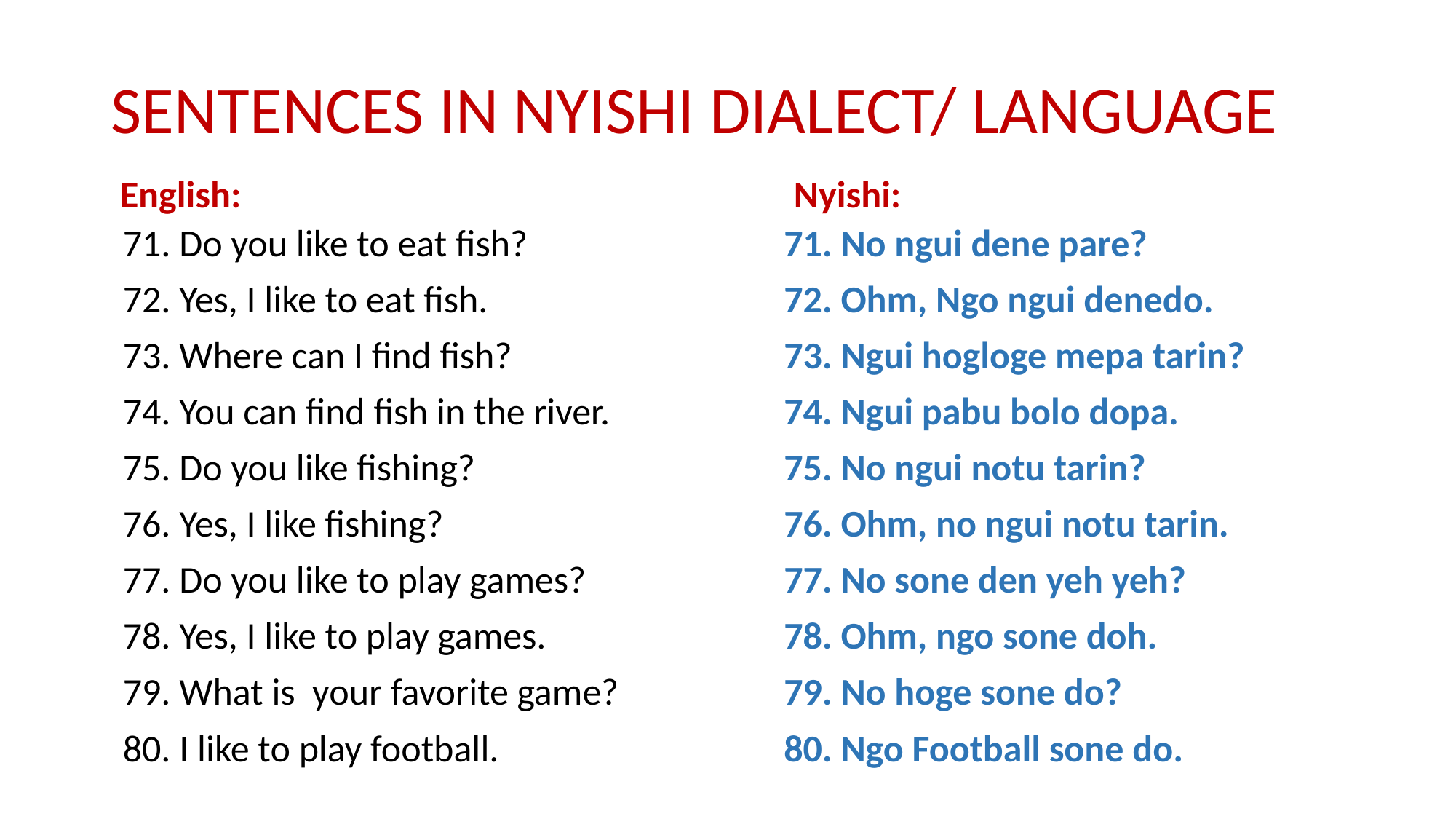

# SENTENCES IN NYISHI DIALECT/ LANGUAGE
English:				               Nyishi:
71. Do you like to eat fish?
72. Yes, I like to eat fish.
73. Where can I find fish?
74. You can find fish in the river.
75. Do you like fishing?
76. Yes, I like fishing?
77. Do you like to play games?
78. Yes, I like to play games.
79. What is  your favorite game?
80. I like to play football.
71. No ngui dene pare?
72. Ohm, Ngo ngui denedo.
73. Ngui hogloge mepa tarin?
74. Ngui pabu bolo dopa.
75. No ngui notu tarin?
76. Ohm, no ngui notu tarin.
77. No sone den yeh yeh?
78. Ohm, ngo sone doh.
79. No hoge sone do?
80. Ngo Football sone do.